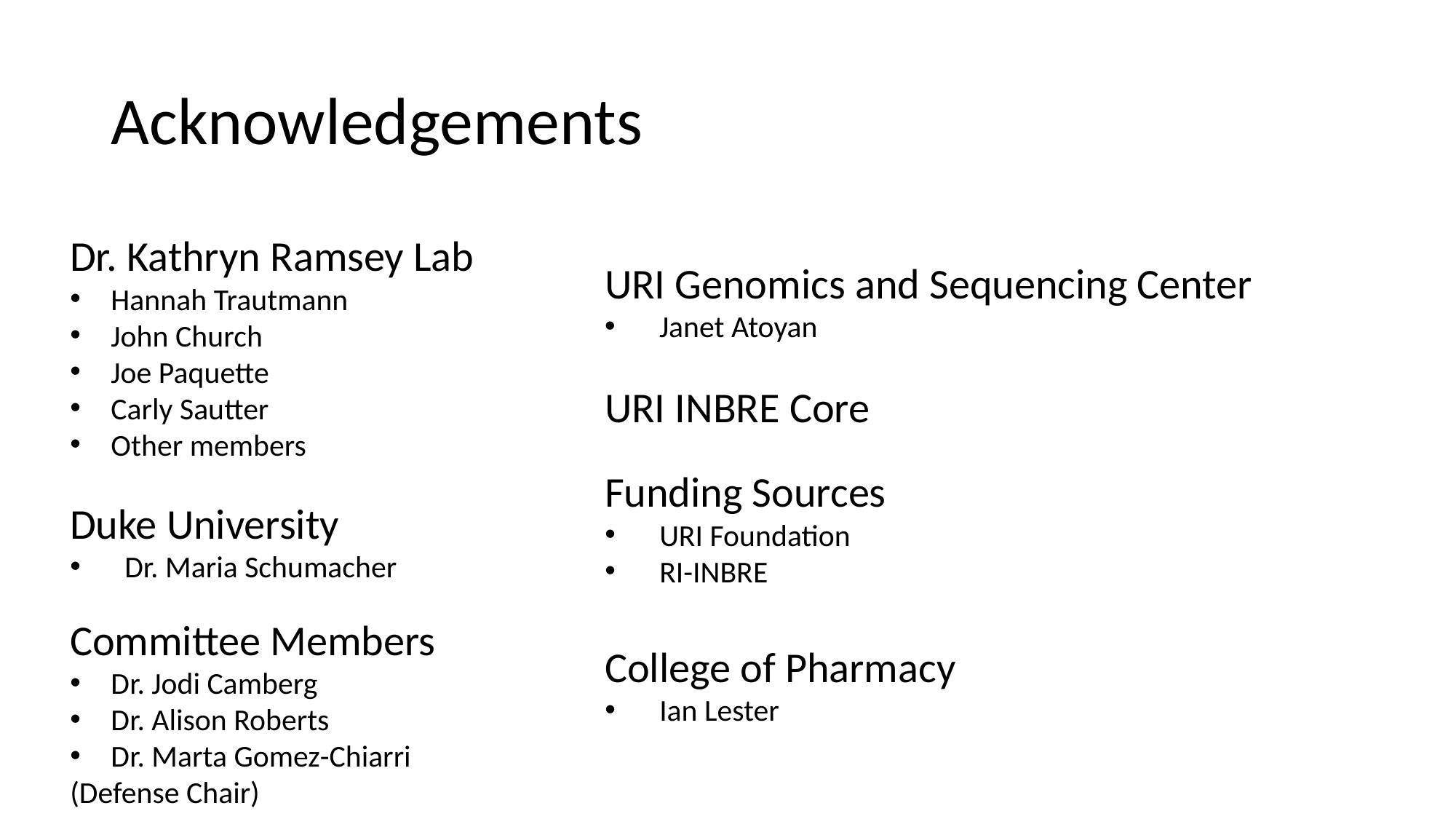

# Acknowledgements
Dr. Kathryn Ramsey Lab
Hannah Trautmann
John Church
Joe Paquette
Carly Sautter
Other members
URI Genomics and Sequencing Center
Janet Atoyan
URI INBRE Core
Funding Sources
URI Foundation
RI-INBRE
Duke University
Dr. Maria Schumacher
Committee Members
Dr. Jodi Camberg
Dr. Alison Roberts
Dr. Marta Gomez-Chiarri
(Defense Chair)
College of Pharmacy
Ian Lester